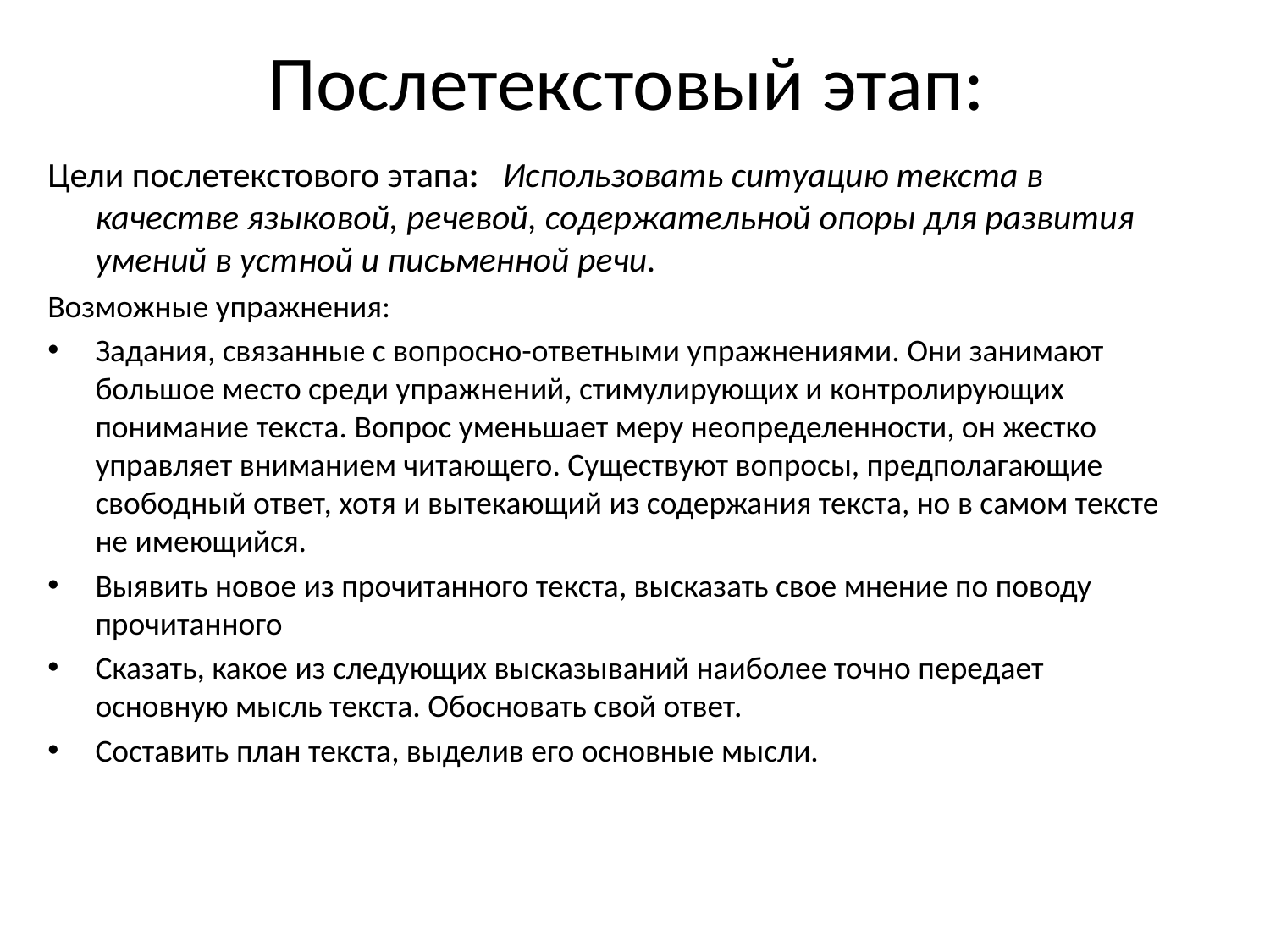

# Послетекстовый этап:
Цели послетекстового этапа:   Использовать ситуацию текста в качестве языковой, речевой, содержательной опоры для развития умений в устной и письменной речи.
Возможные упражнения:
Задания, связанные с вопросно-ответными упражнениями. Они занимают большое место среди упражнений, стимулирующих и контролирующих понимание текста. Вопрос уменьшает меру неопределенности, он жестко управляет вниманием читающего. Существуют вопросы, предполагающие свободный ответ, хотя и вытекающий из содержания текста, но в самом тексте не имеющийся.
Выявить новое из прочитанного текста, высказать свое мнение по поводу прочитанного
Сказать, какое из следующих высказываний наиболее точно передает основную мысль текста. Обосновать свой ответ.
Составить план текста, выделив его основные мысли.